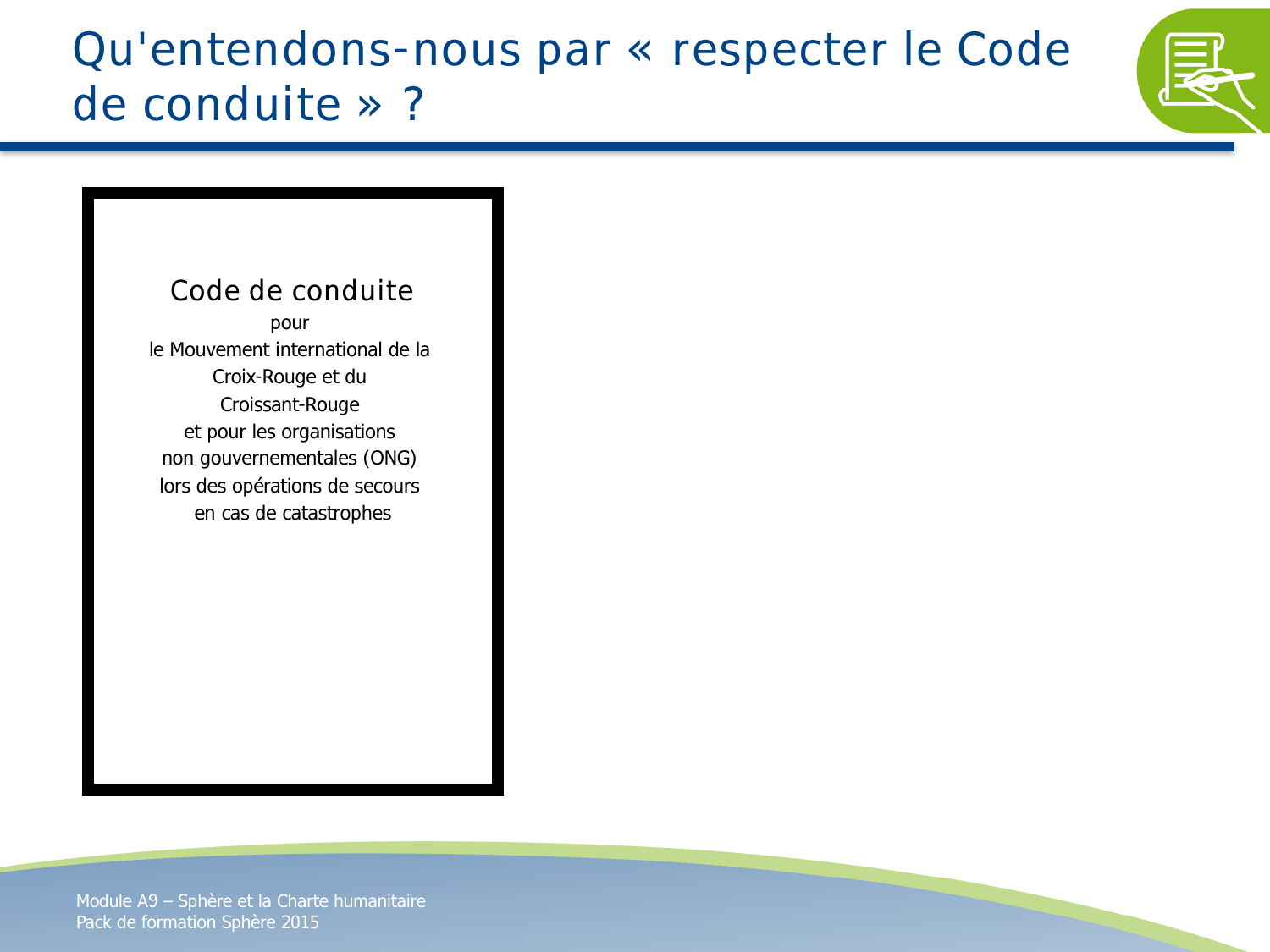

# Qu'entendons-nous par « respecter le Code de conduite » ?
Code de conduite
pour
le Mouvement international de la
Croix-Rouge et du
Croissant-Rouge
et pour les organisations
non gouvernementales (ONG)
lors des opérations de secours
en cas de catastrophes
Module A9 – Sphère et la Charte humanitaire
Pack de formation Sphère 2015